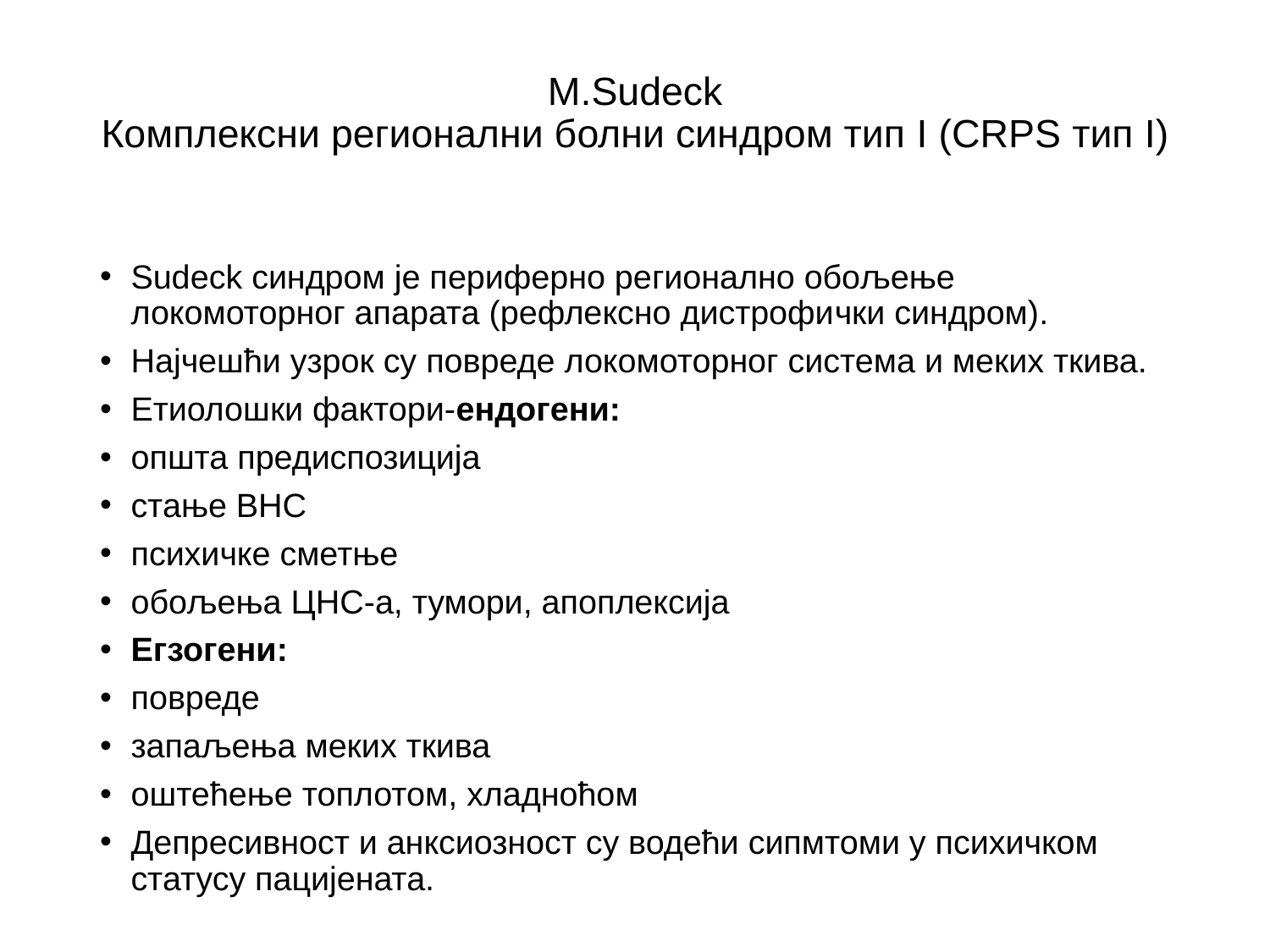

# М.Sudeck Комплексни регионални болни синдром тип I (CRPS тип I)
Sudeck синдром је периферно регионално обољење локомоторног апарата (рефлексно дистрофички синдром).
Најчешћи узрок су повреде локомоторног система и меких ткива.
Етиолошки фактори-ендогени:
општа предиспозиција
стање ВНС
психичке сметње
обољења ЦНС-а, тумори, апоплексија
Егзогени:
повреде
запаљења меких ткива
оштећење топлотом, хладноћом
Депресивност и анксиозност су водећи сипмтоми у психичком статусу пацијената.